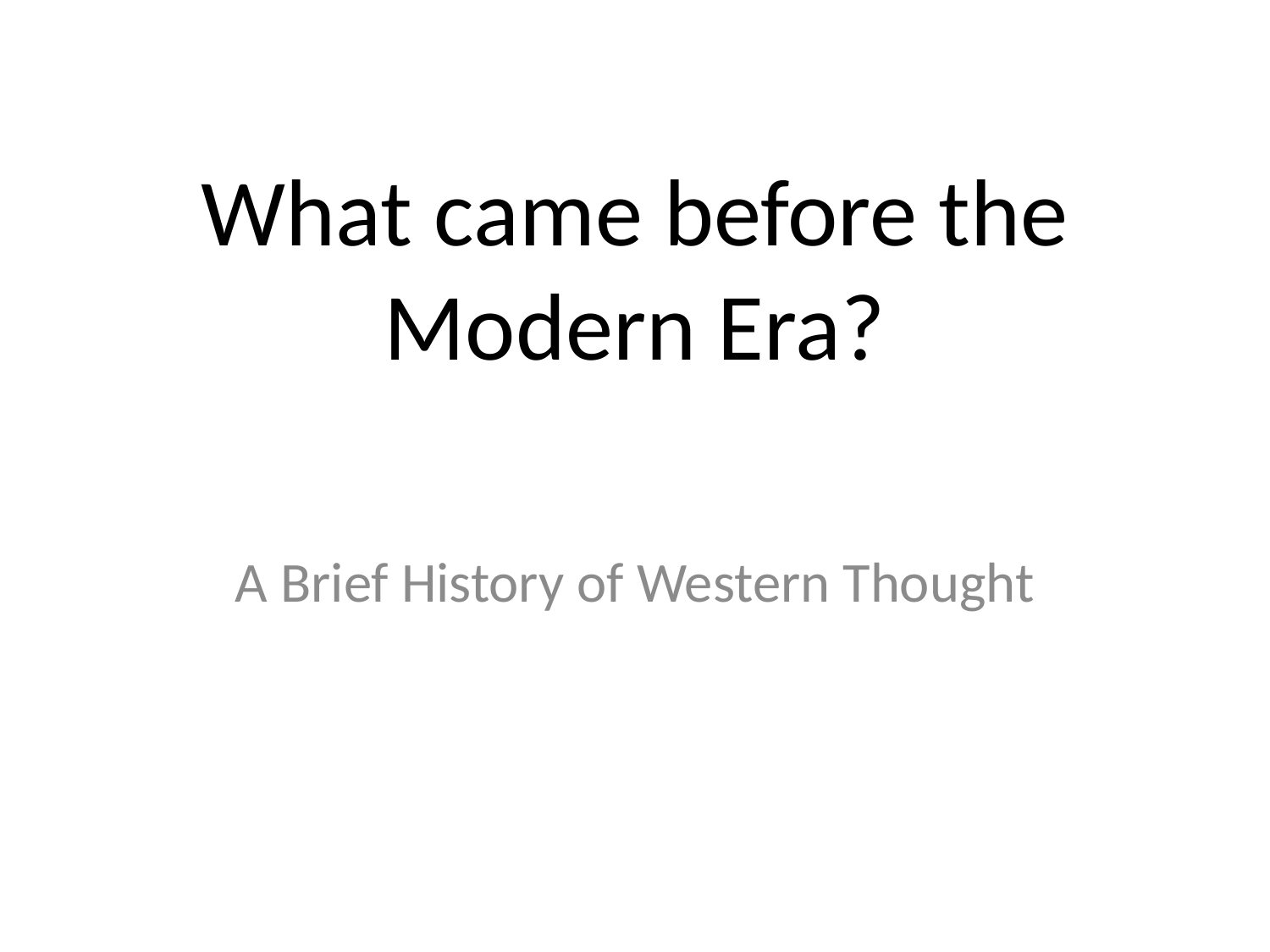

# What came before the Modern Era?
A Brief History of Western Thought